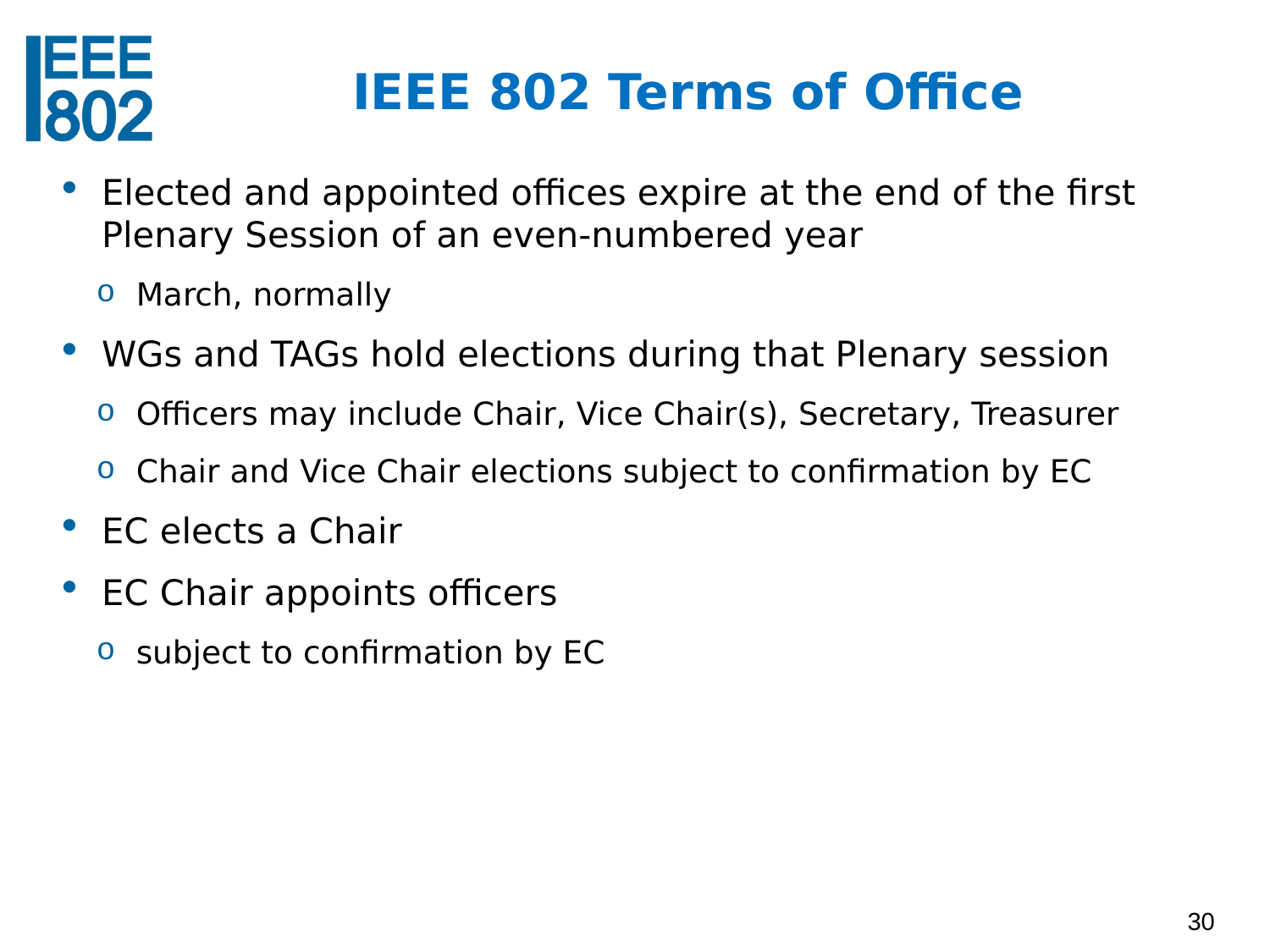

# IEEE 802 Terms of Office

Elected and appointed offices expire at the end of the first Plenary Session of an even-numbered year
March, normally
WGs and TAGs hold elections during that Plenary session
Officers may include Chair, Vice Chair(s), Secretary, Treasurer
Chair and Vice Chair elections subject to confirmation by EC
EC elects a Chair
EC Chair appoints officers
subject to confirmation by EC

30